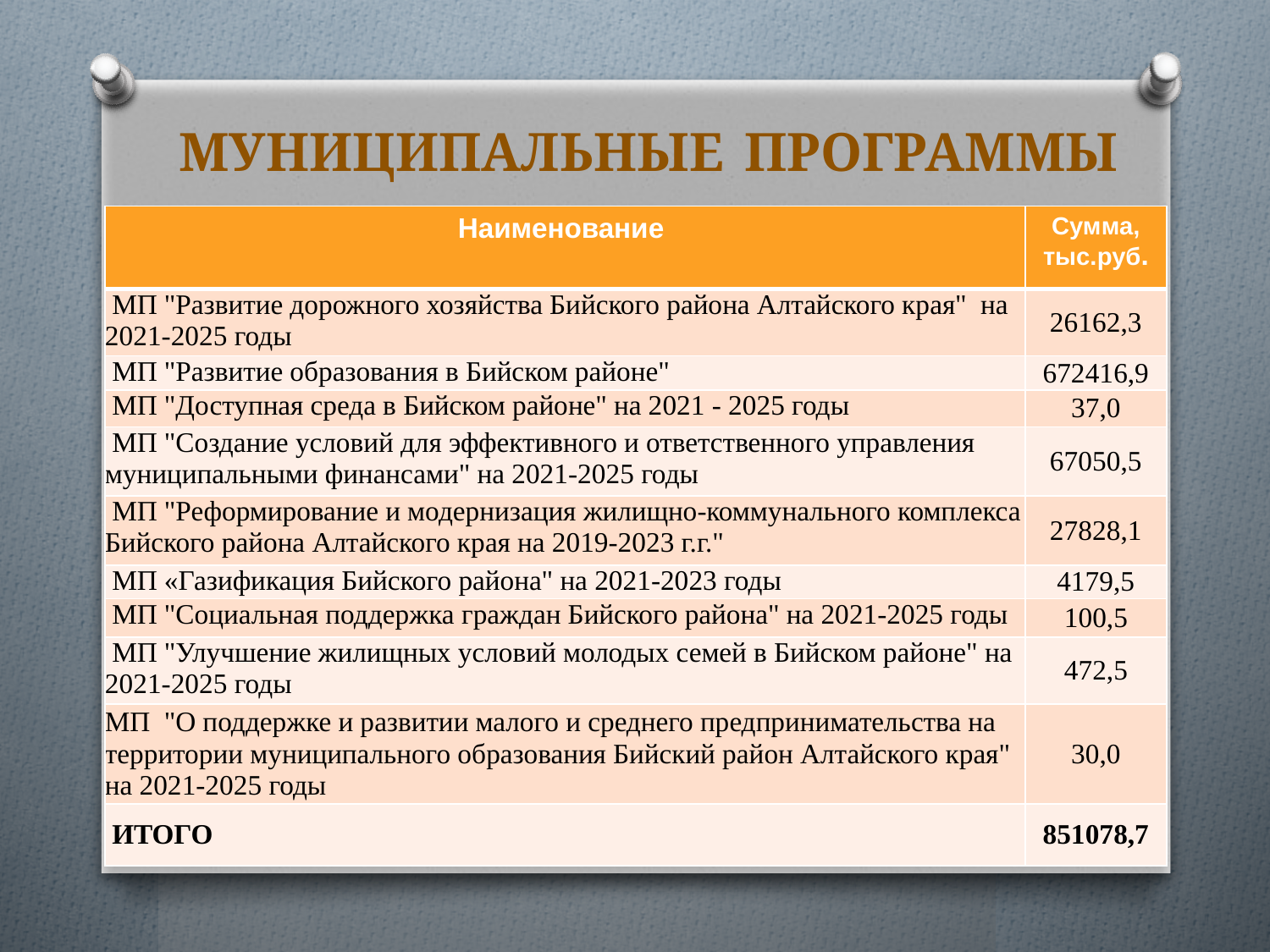

Муниципальные программы
| Наименование | Сумма, тыс.руб. |
| --- | --- |
| МП "Развитие дорожного хозяйства Бийского района Алтайского края" на 2021-2025 годы | 26162,3 |
| МП "Развитие образования в Бийском районе" | 672416,9 |
| МП "Доступная среда в Бийском районе" на 2021 - 2025 годы | 37,0 |
| МП "Создание условий для эффективного и ответственного управления муниципальными финансами" на 2021-2025 годы | 67050,5 |
| МП "Реформирование и модернизация жилищно-коммунального комплекса Бийского района Алтайского края на 2019-2023 г.г." | 27828,1 |
| МП «Газификация Бийского района" на 2021-2023 годы | 4179,5 |
| МП "Социальная поддержка граждан Бийского района" на 2021-2025 годы | 100,5 |
| МП "Улучшение жилищных условий молодых семей в Бийском районе" на 2021-2025 годы | 472,5 |
| МП "О поддержке и развитии малого и среднего предпринимательства на территории муниципального образования Бийский район Алтайского края" на 2021-2025 годы | 30,0 |
| ИТОГО | 851078,7 |